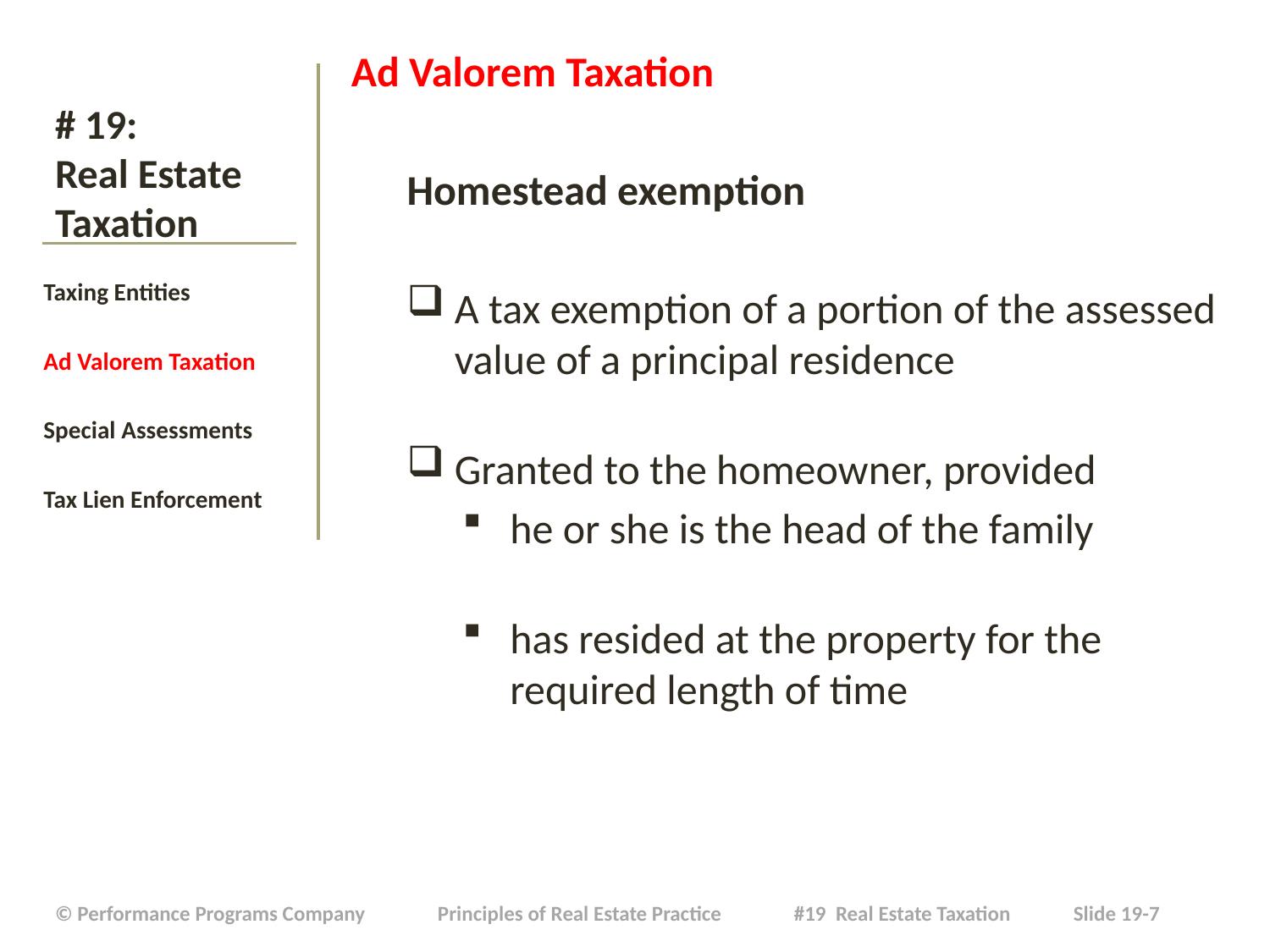

Ad Valorem Taxation

Homestead exemption

A tax exemption of a portion of the assessed value of a principal residence
Granted to the homeowner, provided
he or she is the head of the family
has resided at the property for the required length of time

# # 19: Real Estate Taxation

Taxing Entities

Ad Valorem Taxation

Special Assessments

Tax Lien Enforcement

| © Performance Programs Company Principles of Real Estate Practice #19 Real Estate Taxation Slide 19-7 |
| --- |